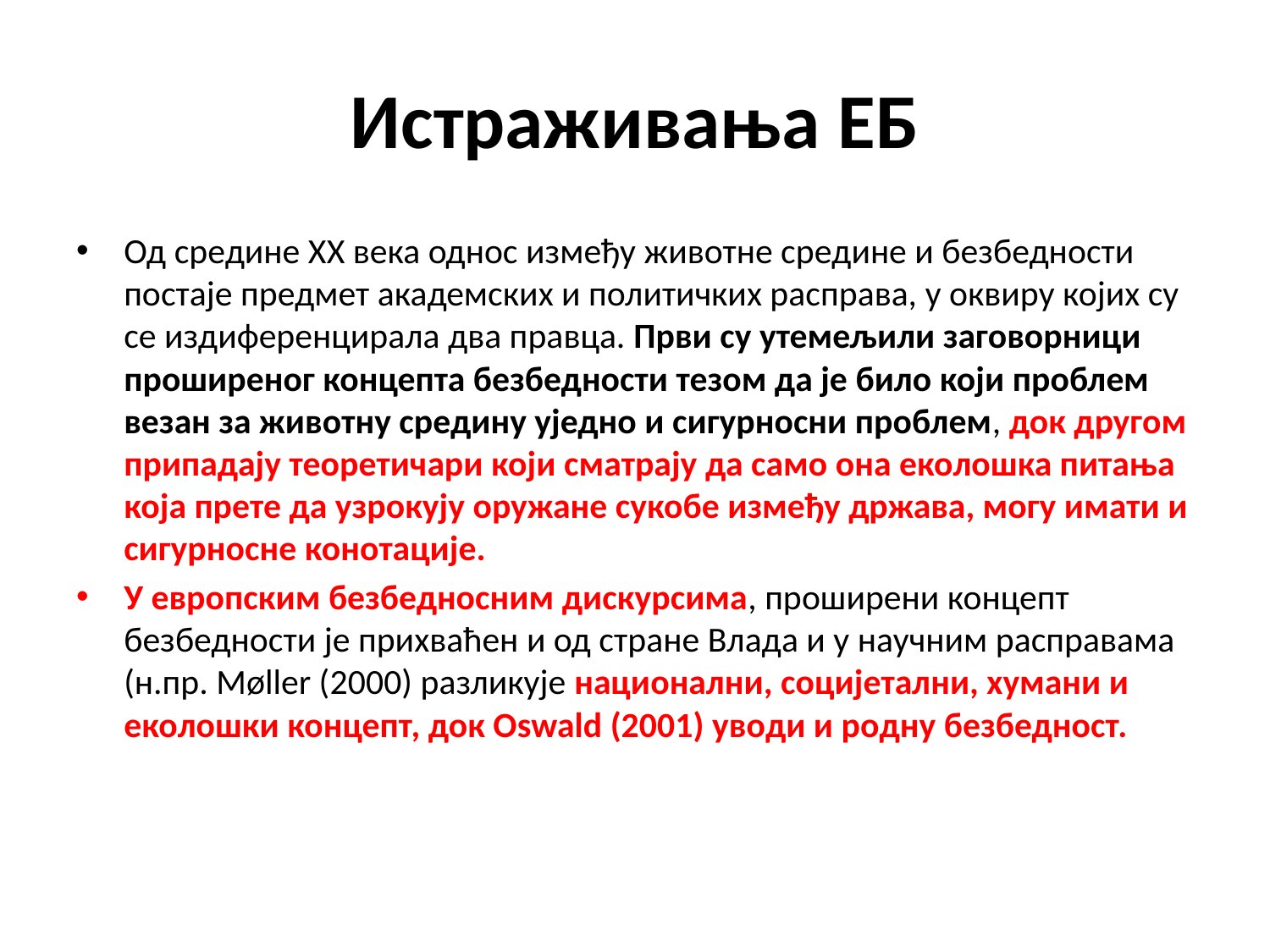

# Истраживања ЕБ
Од средине ХХ века однос између животне средине и безбедности постаје предмет академских и политичких расправа, у оквиру којих су се издиференцирала два правца. Први су утемељили заговорници проширеног концепта безбедности тезом да је било који проблем везан за животну средину уједно и сигурносни проблем, док другом припадају теоретичари који сматрају да само она еколошка питања која прете да узрокују оружане сукобе између држава, могу имати и сигурносне конотације.
У европским безбедносним дискурсима, проширени концепт безбедности је прихваћен и од стране Влада и у научним расправама (н.пр. Møller (2000) разликује национални, социјетални, хумани и еколошки концепт, док Oswald (2001) уводи и родну безбедност.